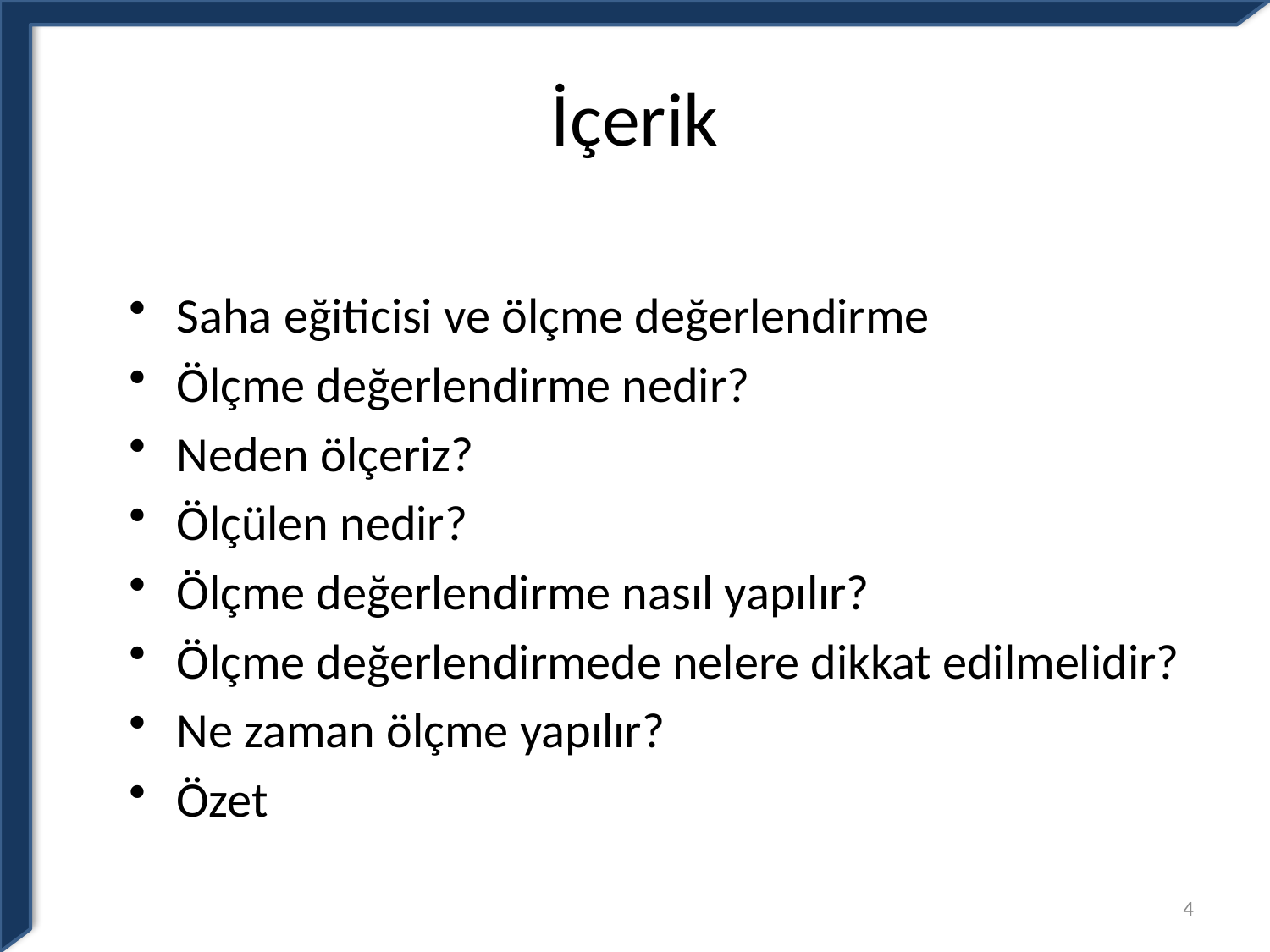

# İçerik
Saha eğiticisi ve ölçme değerlendirme
Ölçme değerlendirme nedir?
Neden ölçeriz?
Ölçülen nedir?
Ölçme değerlendirme nasıl yapılır?
Ölçme değerlendirmede nelere dikkat edilmelidir?
Ne zaman ölçme yapılır?
Özet
4